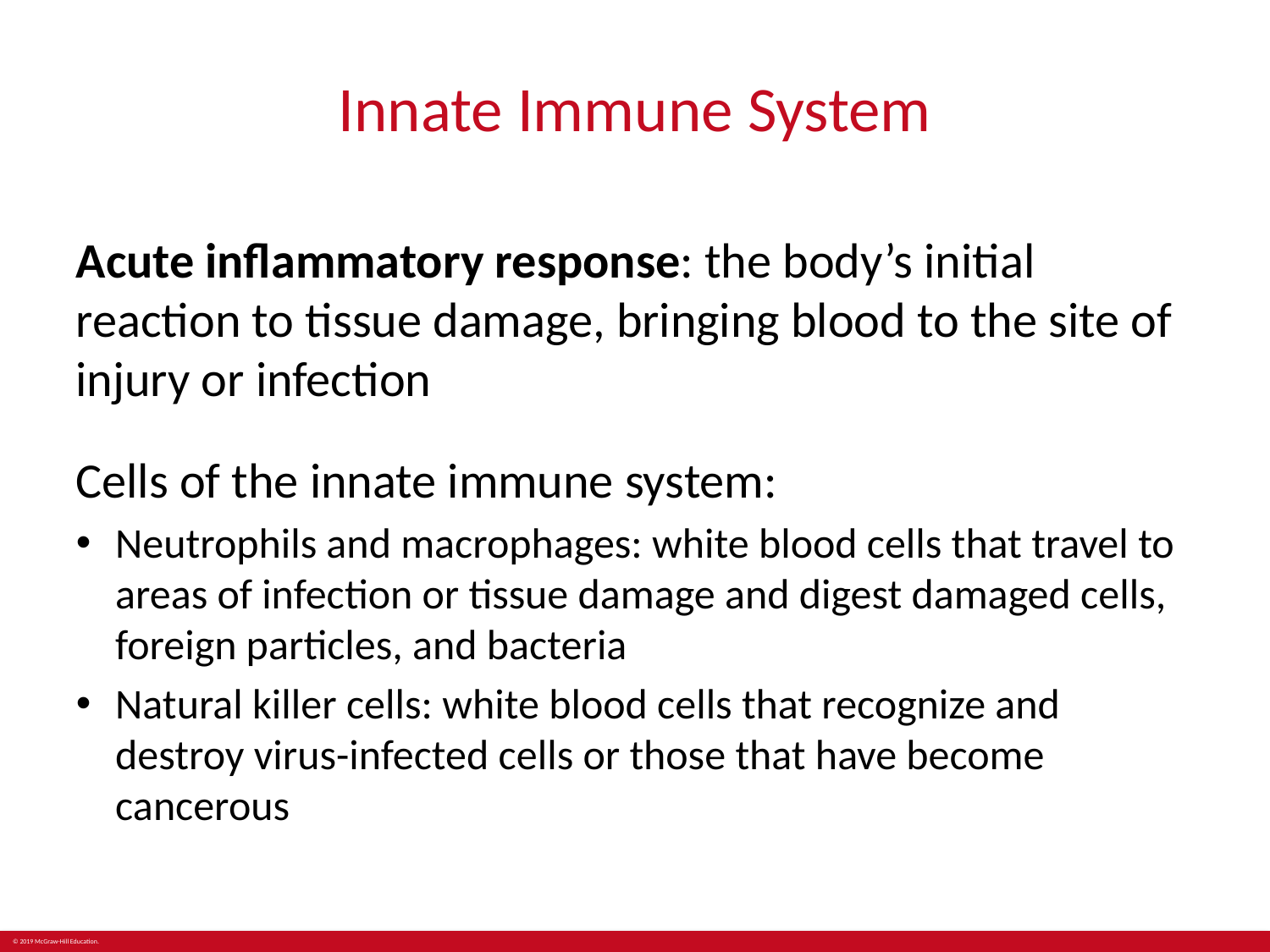

# Innate Immune System
Acute inflammatory response: the body’s initial reaction to tissue damage, bringing blood to the site of injury or infection
Cells of the innate immune system:
Neutrophils and macrophages: white blood cells that travel to areas of infection or tissue damage and digest damaged cells, foreign particles, and bacteria
Natural killer cells: white blood cells that recognize and destroy virus-infected cells or those that have become cancerous